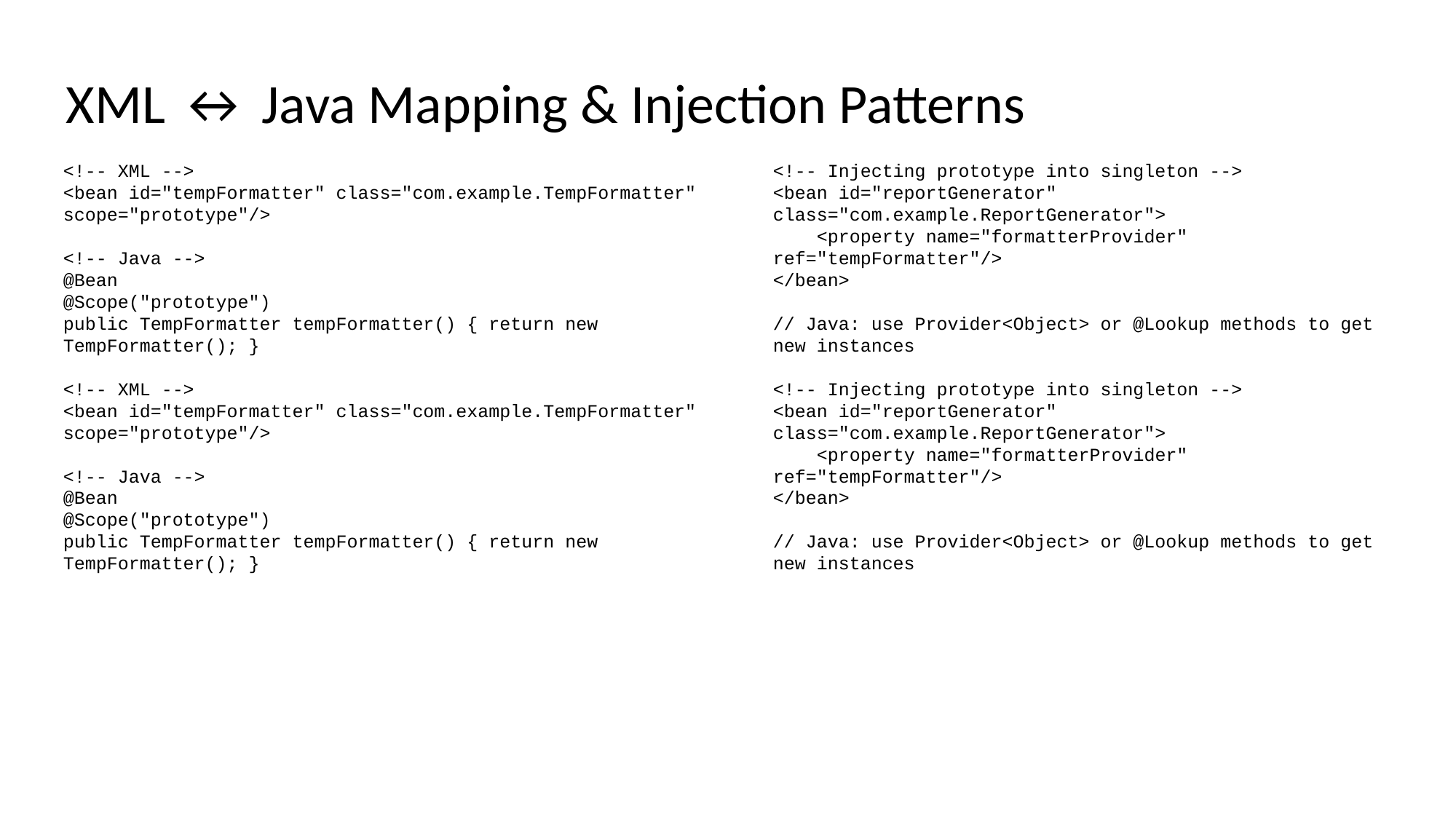

# XML ↔ Java Mapping & Injection Patterns
<!-- XML -->
<bean id="tempFormatter" class="com.example.TempFormatter" scope="prototype"/>

<!-- Java -->
@Bean
@Scope("prototype")
public TempFormatter tempFormatter() { return new TempFormatter(); }

<!-- XML -->
<bean id="tempFormatter" class="com.example.TempFormatter" scope="prototype"/>

<!-- Java -->
@Bean
@Scope("prototype")
public TempFormatter tempFormatter() { return new TempFormatter(); }
<!-- Injecting prototype into singleton -->
<bean id="reportGenerator" class="com.example.ReportGenerator">
    <property name="formatterProvider" ref="tempFormatter"/>
</bean>

// Java: use Provider<Object> or @Lookup methods to get new instances

<!-- Injecting prototype into singleton -->
<bean id="reportGenerator" class="com.example.ReportGenerator">
    <property name="formatterProvider" ref="tempFormatter"/>
</bean>

// Java: use Provider<Object> or @Lookup methods to get new instances